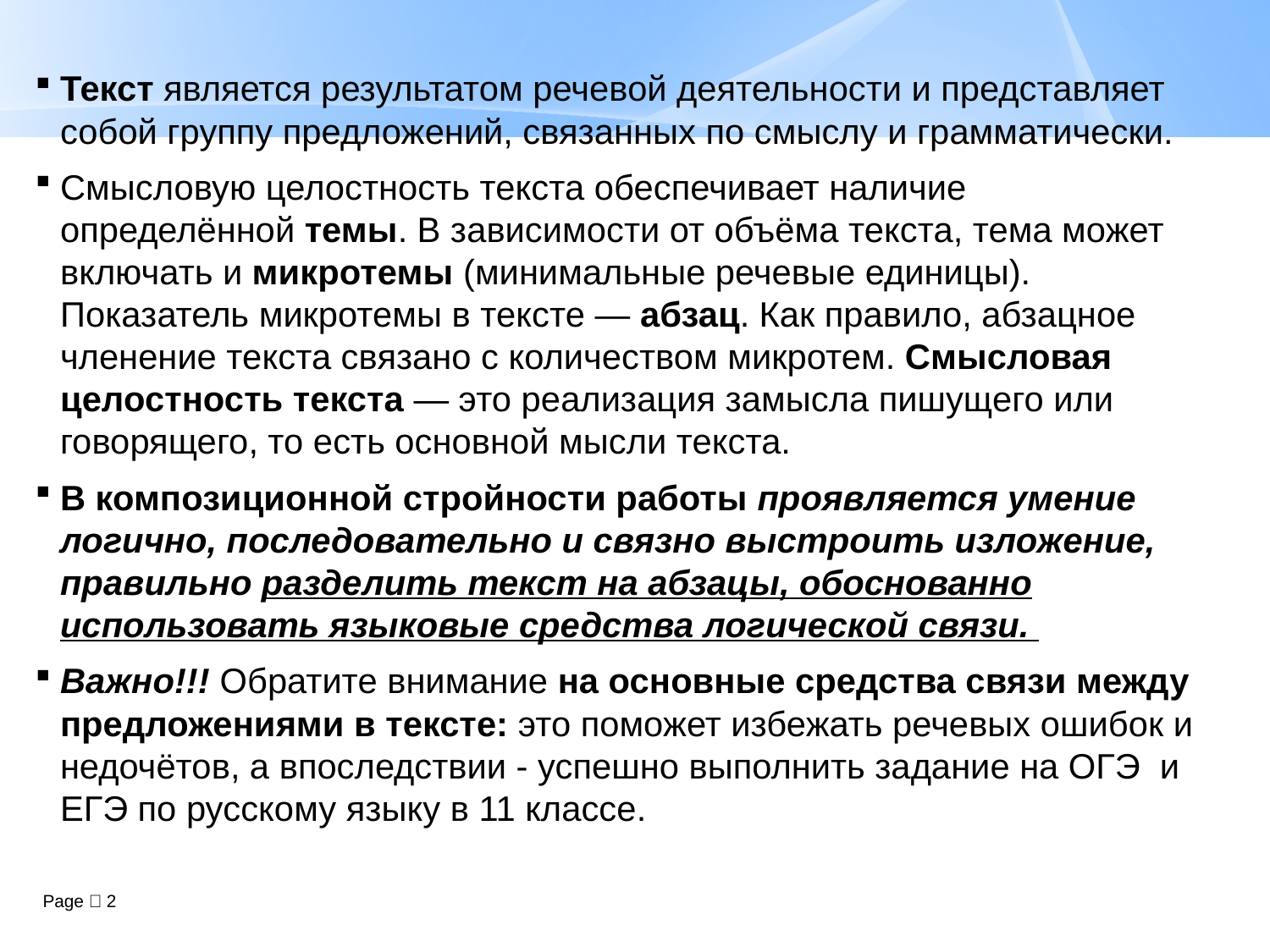

Текст является результатом речевой деятельности и представляет собой группу предложений, связанных по смыслу и грамматически.
Смысловую целостность текста обеспечивает наличие определённой темы. В зависимости от объёма текста, тема может включать и микротемы (минимальные речевые единицы). Показатель микротемы в тексте — абзац. Как правило, абзацное членение текста связано с количеством микротем. Смысловая целостность текста — это реализация замысла пишущего или говорящего, то есть основной мысли текста.
В композиционной стройности работы проявляется умение логично, последовательно и связно выстроить изложение, правильно разделить текст на абзацы, обоснованно использовать языковые средства логической связи.
Важно!!! Обратите внимание на основные средства связи между предложениями в тексте: это поможет избежать речевых ошибок и недочётов, а впоследствии - успешно выполнить задание на ОГЭ  и  ЕГЭ по русскому языку в 11 классе.